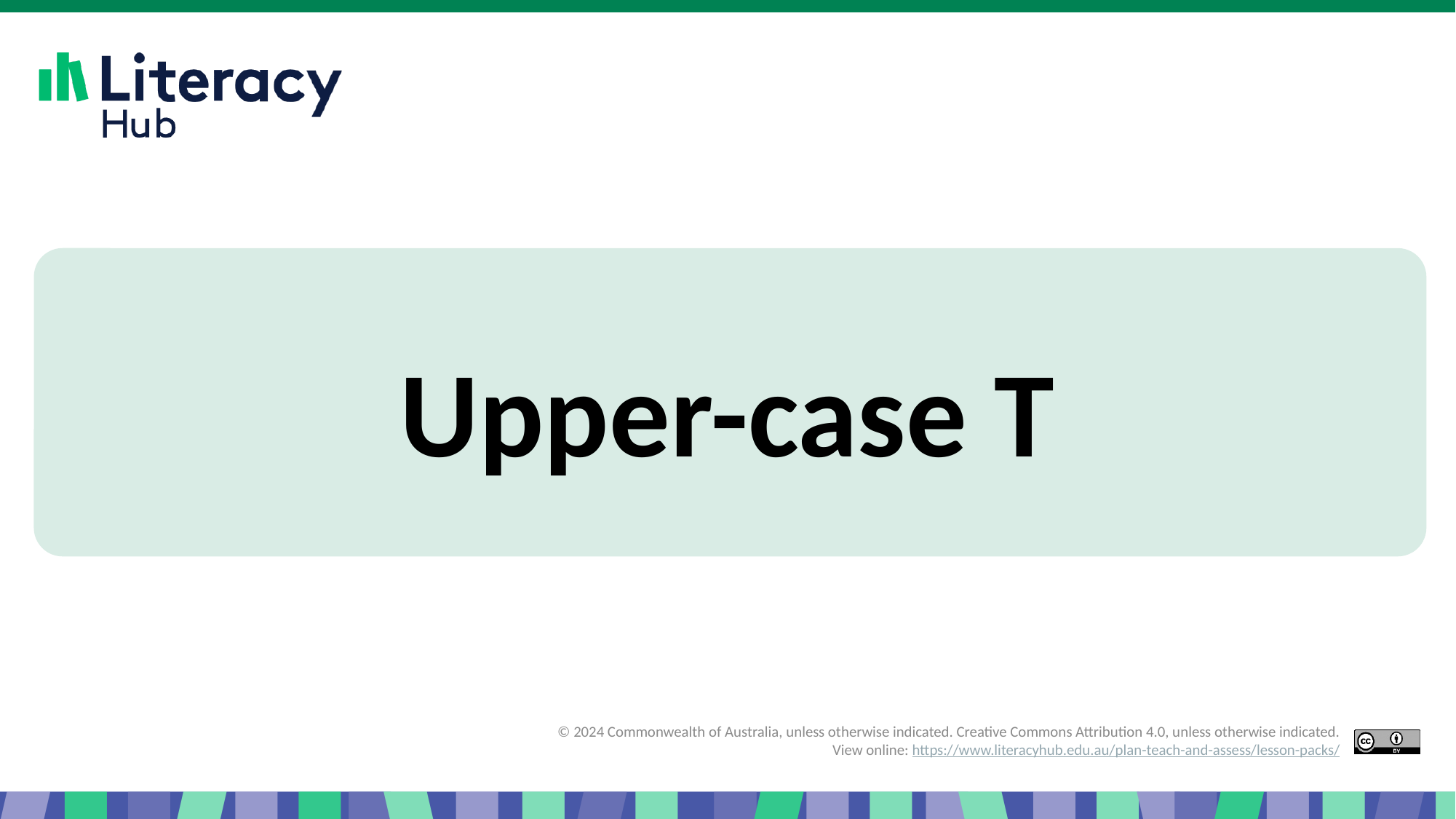

# Slide 21 Upper-case T
Upper-case T